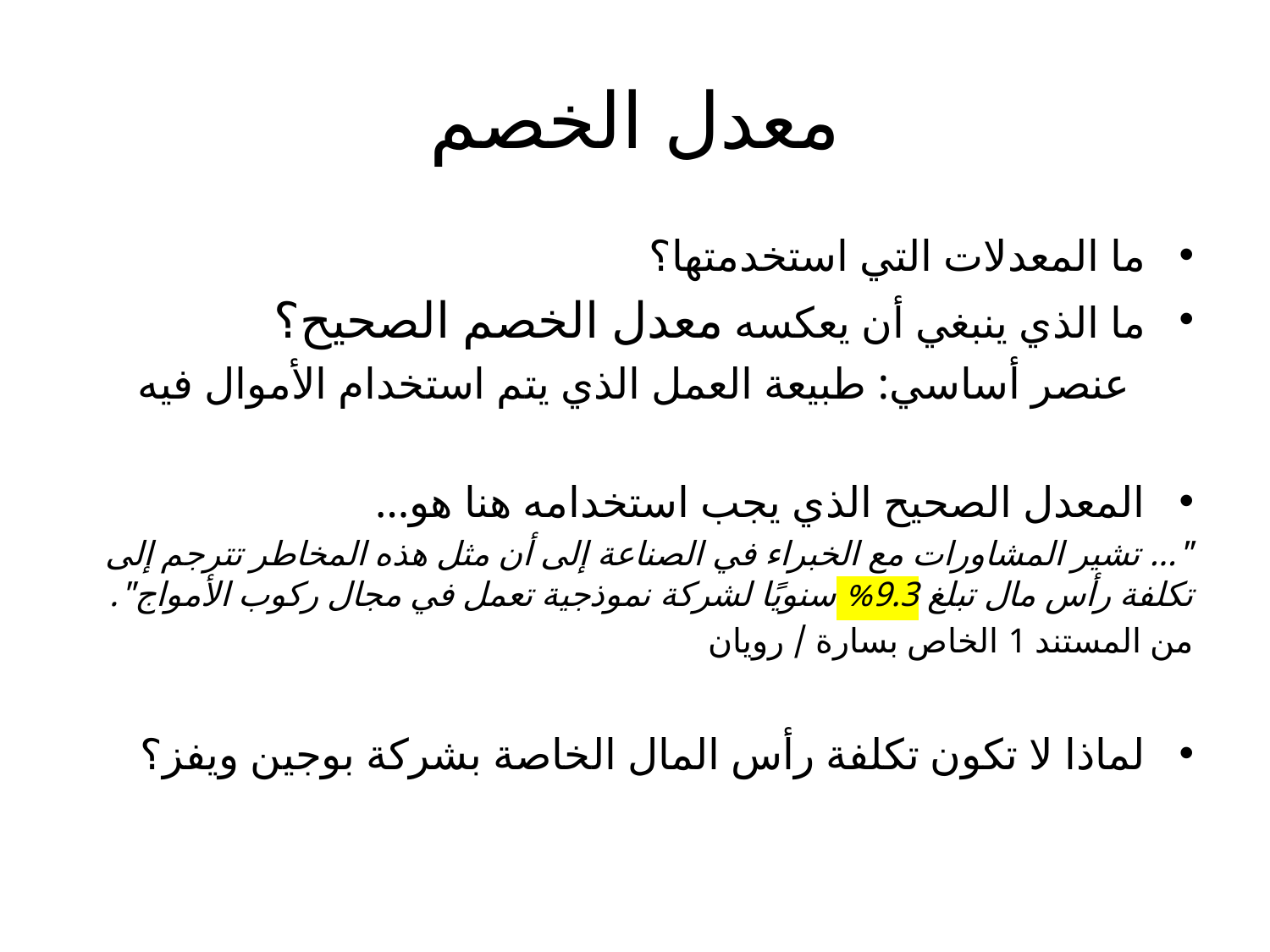

# معدل الخصم
ما المعدلات التي استخدمتها؟
ما الذي ينبغي أن يعكسه معدل الخصم الصحيح؟
عنصر أساسي: طبيعة العمل الذي يتم استخدام الأموال فيه

المعدل الصحيح الذي يجب استخدامه هنا هو…
"… تشير المشاورات مع الخبراء في الصناعة إلى أن مثل هذه المخاطر تترجم إلى تكلفة رأس مال تبلغ 9.3% سنويًا لشركة نموذجية تعمل في مجال ركوب الأمواج".
من المستند 1 الخاص بسارة / رويان

لماذا لا تكون تكلفة رأس المال الخاصة بشركة بوجين ويفز؟